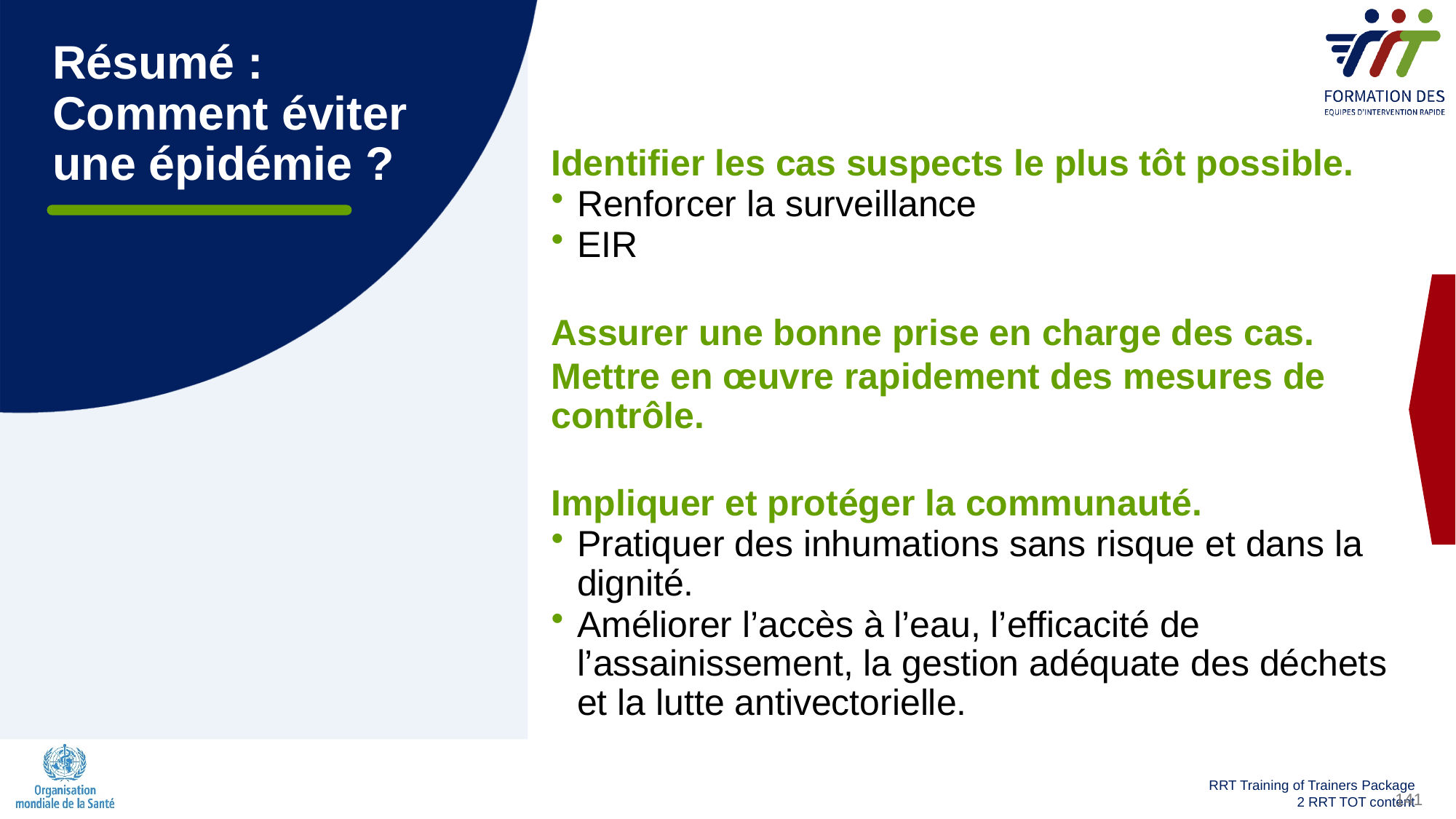

# Résumé : Comment éviter une épidémie ?
Identifier les cas suspects le plus tôt possible.
Renforcer la surveillance
EIR

Assurer une bonne prise en charge des cas.
Mettre en œuvre rapidement des mesures de contrôle.

Impliquer et protéger la communauté.
Pratiquer des inhumations sans risque et dans la dignité.
Améliorer l’accès à l’eau, l’efficacité de l’assainissement, la gestion adéquate des déchets et la lutte antivectorielle.